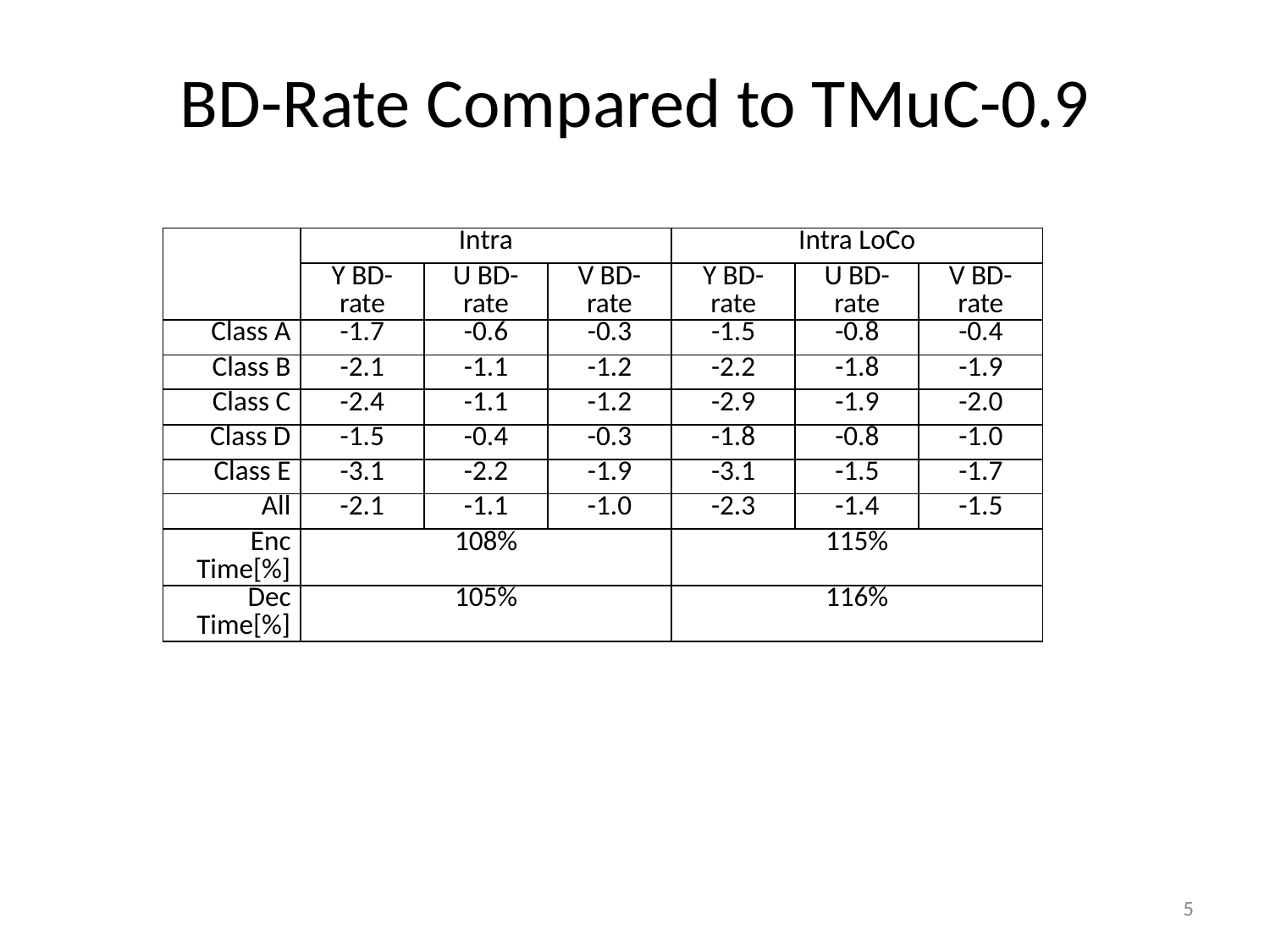

# BD-Rate Compared to TMuC-0.9
|  | Intra |  |  | Intra LoCo |  |  |
| --- | --- | --- | --- | --- | --- | --- |
|  | Y BD-rate | U BD-rate | V BD-rate | Y BD-rate | U BD-rate | V BD-rate |
| Class A | -1.7 | -0.6 | -0.3 | -1.5 | -0.8 | -0.4 |
| Class B | -2.1 | -1.1 | -1.2 | -2.2 | -1.8 | -1.9 |
| Class C | -2.4 | -1.1 | -1.2 | -2.9 | -1.9 | -2.0 |
| Class D | -1.5 | -0.4 | -0.3 | -1.8 | -0.8 | -1.0 |
| Class E | -3.1 | -2.2 | -1.9 | -3.1 | -1.5 | -1.7 |
| All | -2.1 | -1.1 | -1.0 | -2.3 | -1.4 | -1.5 |
| Enc Time[%] | 108% |  |  | 115% |  |  |
| Dec Time[%] | 105% |  |  | 116% |  |  |
5